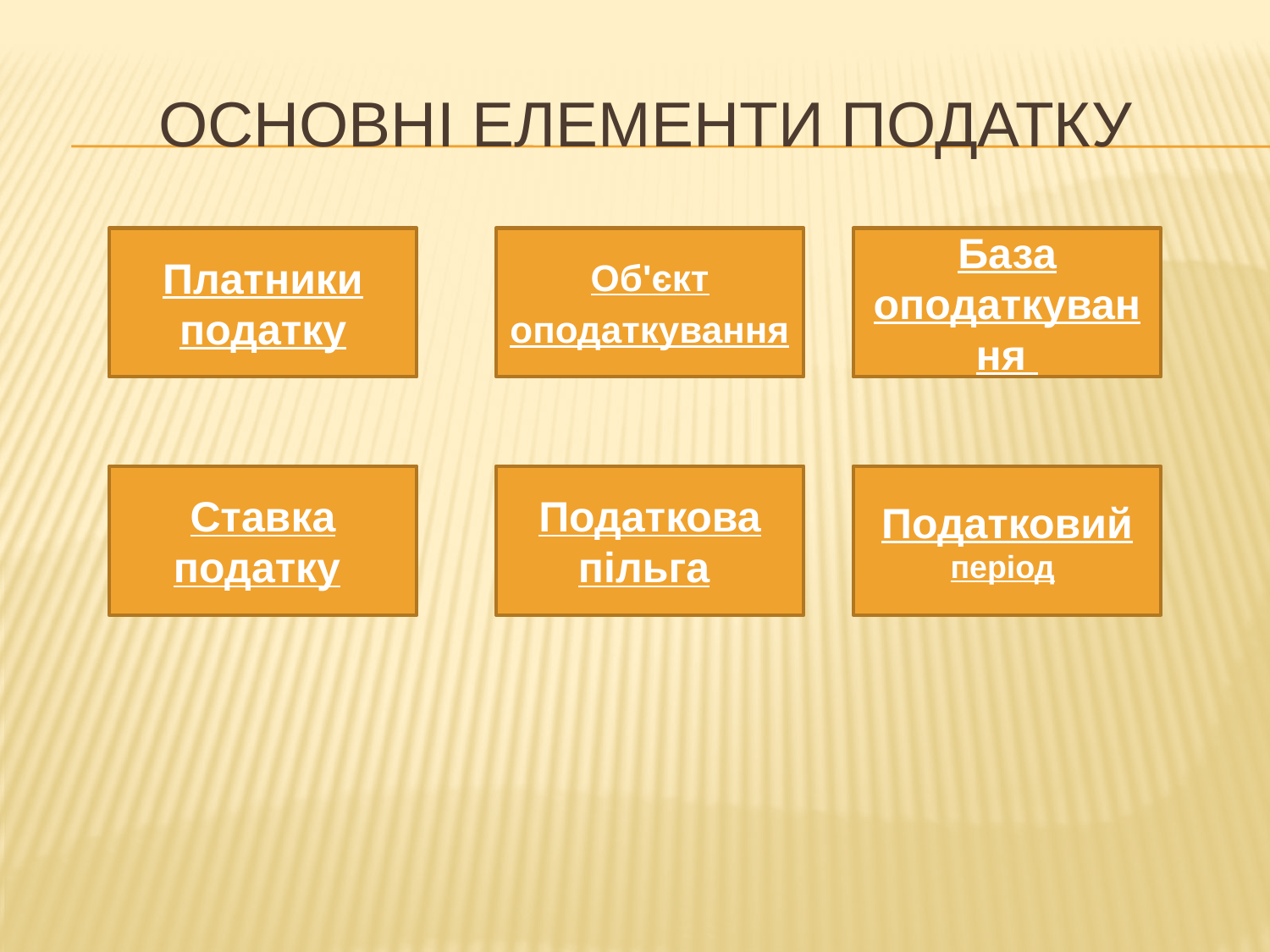

# Основні елементи податку
Платники податку
Об'єкт
оподаткування
База оподаткування
Ставка податку
Податкова пільга
Податковий період